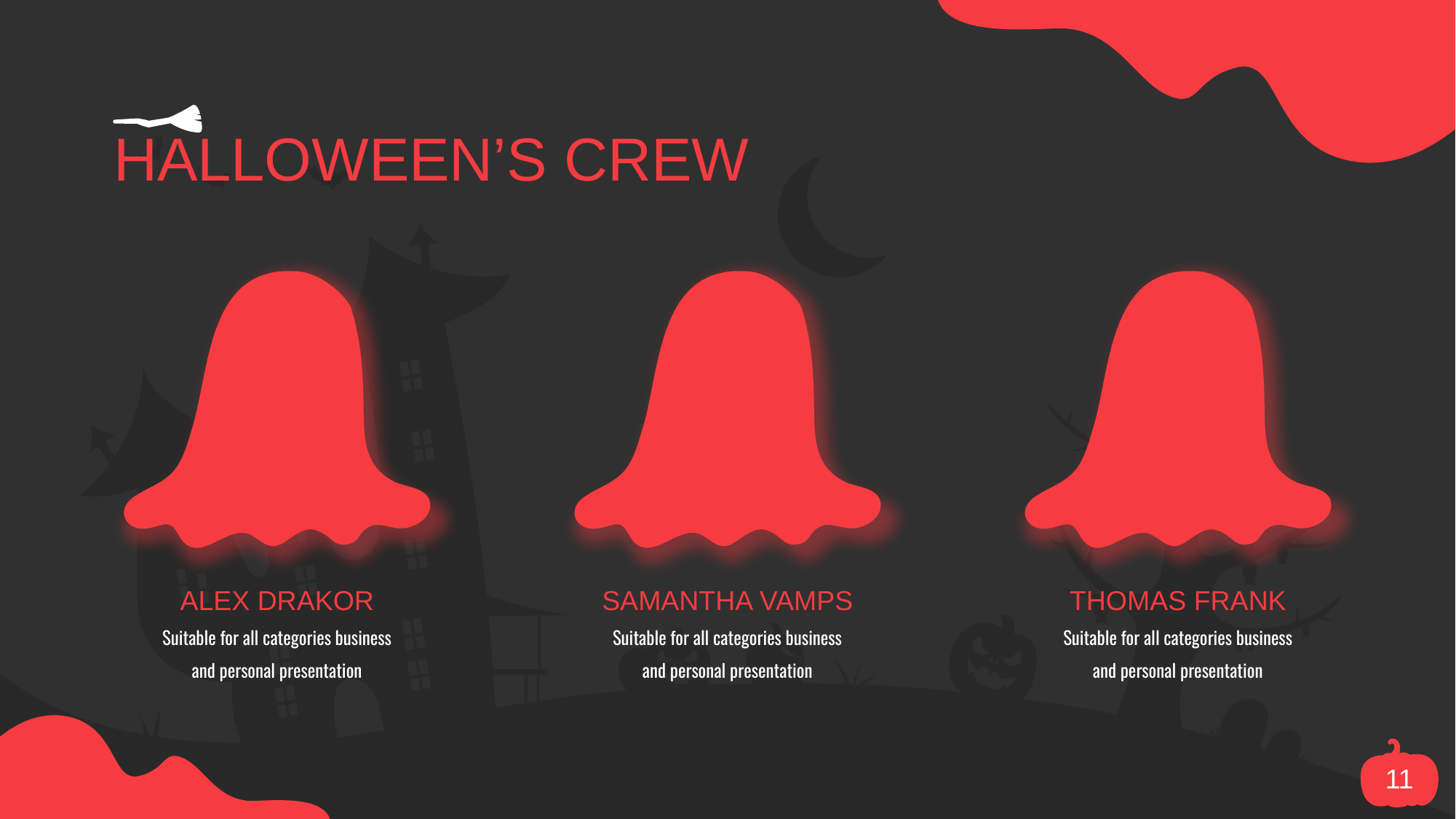

# HALLOWEEN’S CREW

ALEX DRAKOR
SAMANTHA VAMPS
THOMAS FRANK
Suitable for all categories business and personal presentation
Suitable for all categories business and personal presentation
Suitable for all categories business and personal presentation